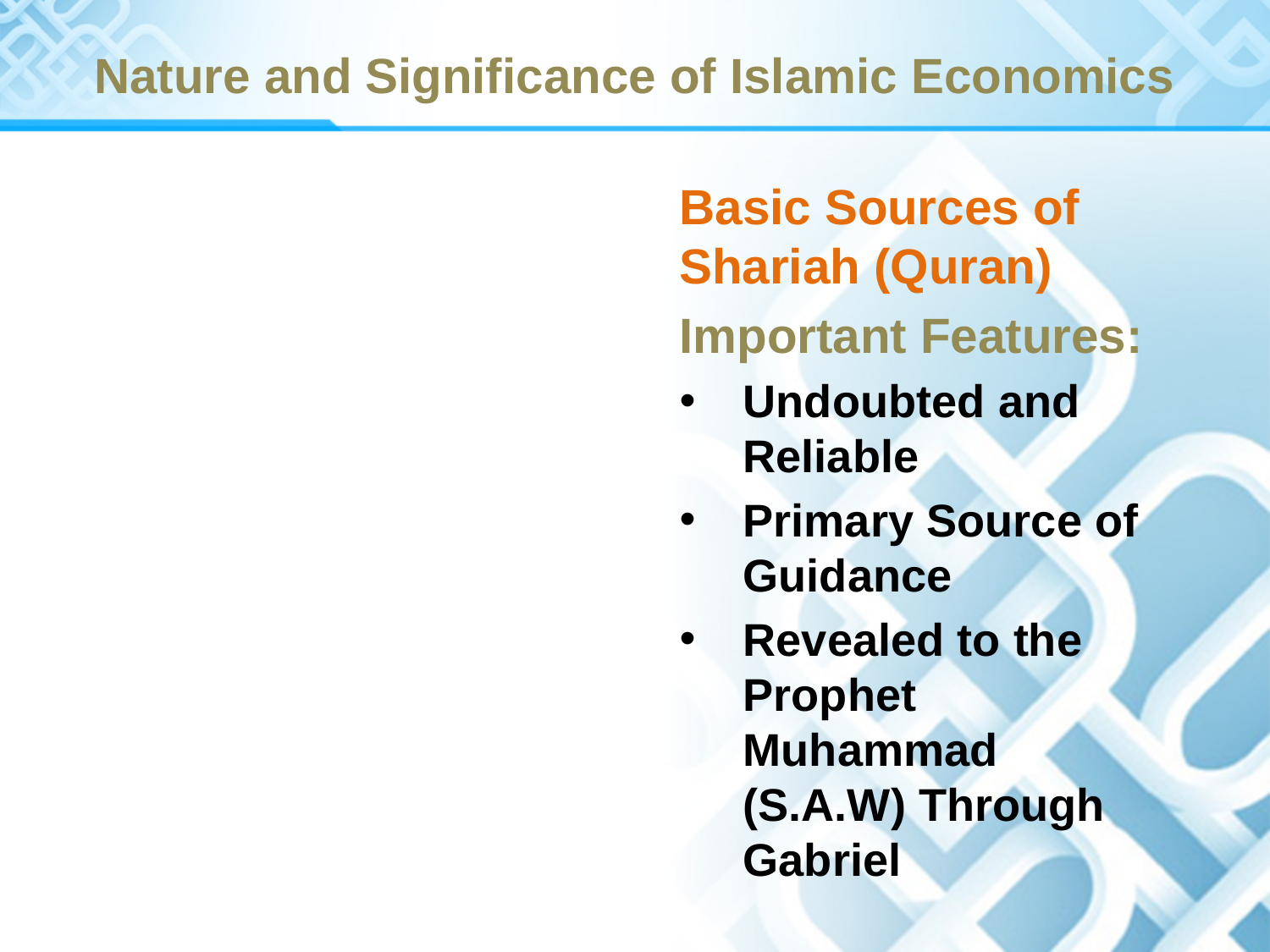

Nature and Significance of Islamic Economics
Basic Sources of Shariah (Quran)
Important Features:
Undoubted and Reliable
Primary Source of Guidance
Revealed to the Prophet Muhammad (S.A.W) Through Gabriel